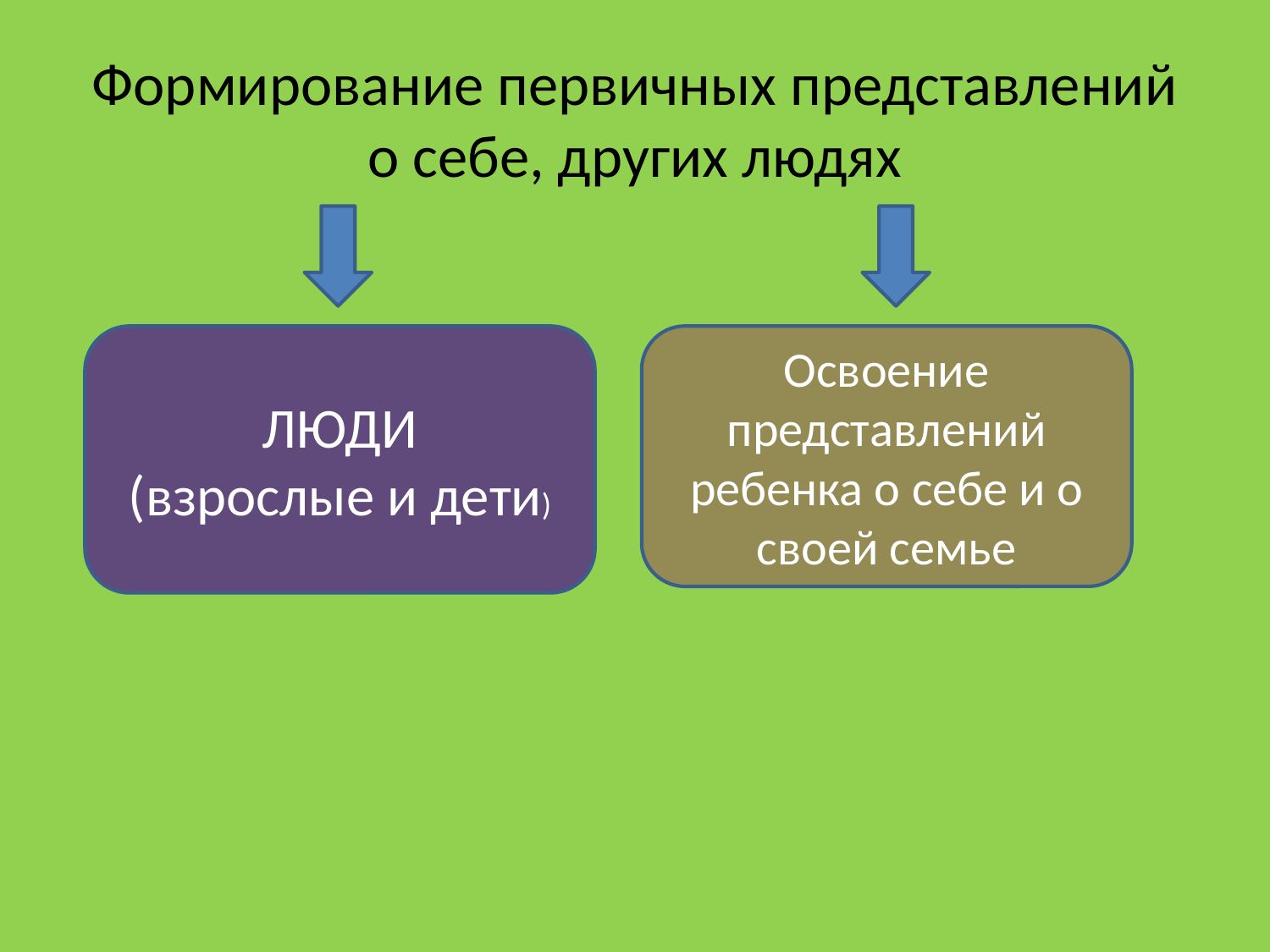

# Формирование первичных представлений о себе, других людях

ЛЮДИ
(взрослые и дети)
Освоение представлений ребенка о себе и о своей семье